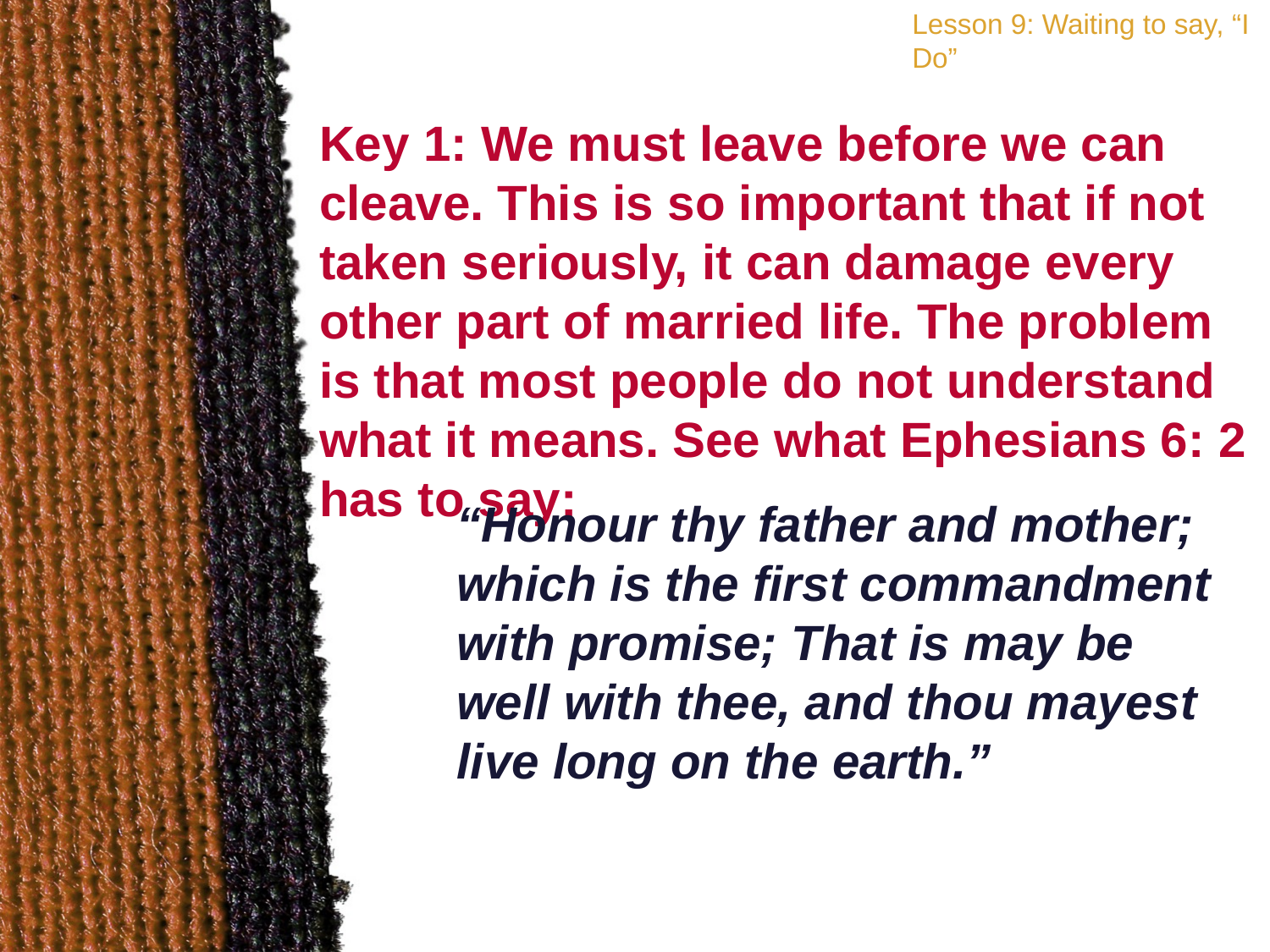

Lesson 9: Waiting to say, “I Do”
Key 1: We must leave before we can cleave. This is so important that if not taken seriously, it can damage every other part of married life. The problem is that most people do not understand what it means. See what Ephesians 6: 2 has to say:
“Honour thy father and mother; which is the first commandment with promise; That is may be well with thee, and thou mayest live long on the earth.”